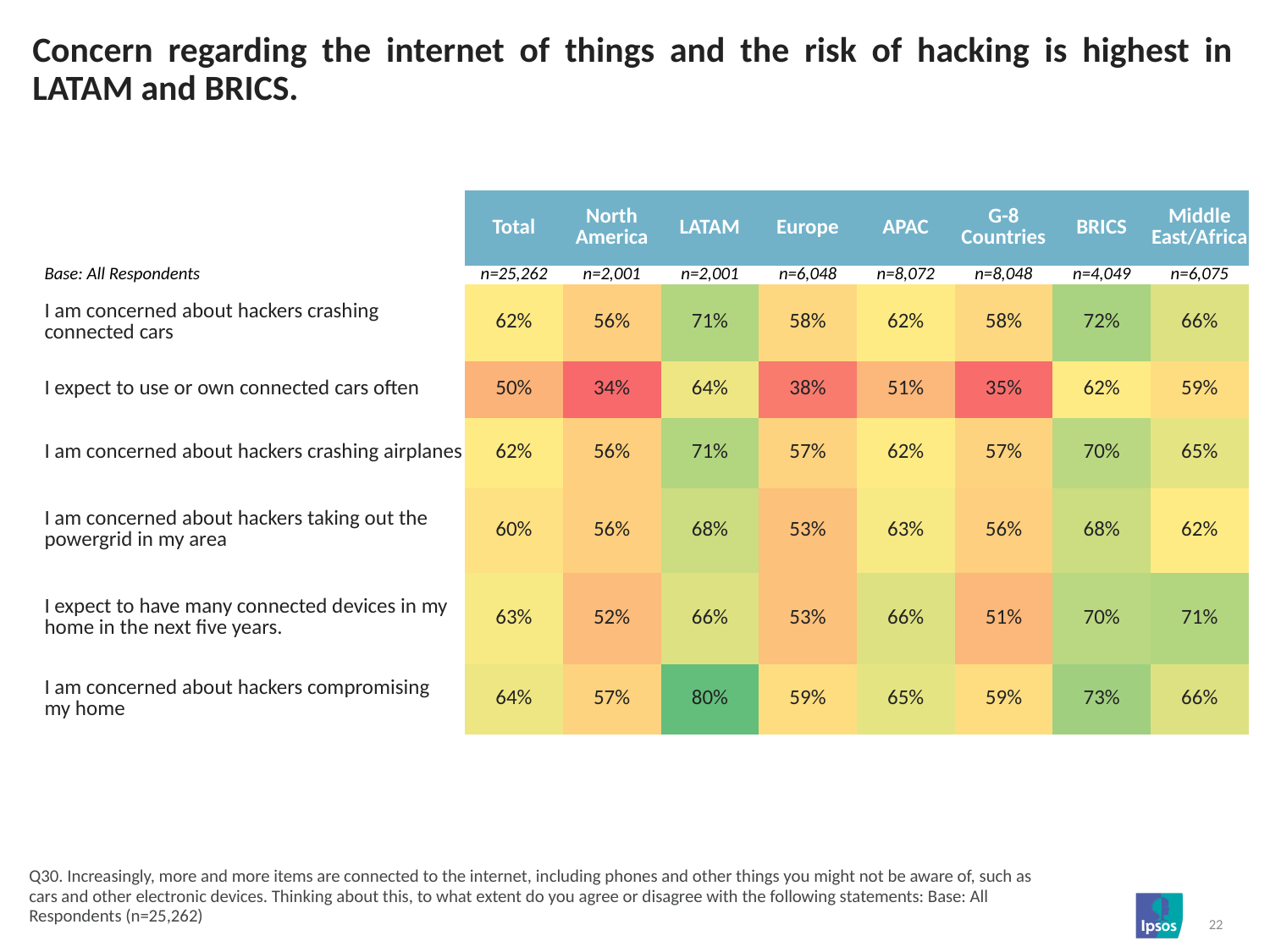

# Concern regarding the internet of things and the risk of hacking is highest in LATAM and BRICS.
|  | Total | North America | LATAM | Europe | APAC | G-8 Countries | BRICS | Middle East/Africa |
| --- | --- | --- | --- | --- | --- | --- | --- | --- |
| Base: All Respondents | n=25,262 | n=2,001 | n=2,001 | n=6,048 | n=8,072 | n=8,048 | n=4,049 | n=6,075 |
| I am concerned about hackers crashing connected cars | 62% | 56% | 71% | 58% | 62% | 58% | 72% | 66% |
| I expect to use or own connected cars often | 50% | 34% | 64% | 38% | 51% | 35% | 62% | 59% |
| I am concerned about hackers crashing airplanes | 62% | 56% | 71% | 57% | 62% | 57% | 70% | 65% |
| I am concerned about hackers taking out the powergrid in my area | 60% | 56% | 68% | 53% | 63% | 56% | 68% | 62% |
| I expect to have many connected devices in my home in the next five years. | 63% | 52% | 66% | 53% | 66% | 51% | 70% | 71% |
| I am concerned about hackers compromising my home | 64% | 57% | 80% | 59% | 65% | 59% | 73% | 66% |
Q30. Increasingly, more and more items are connected to the internet, including phones and other things you might not be aware of, such as cars and other electronic devices. Thinking about this, to what extent do you agree or disagree with the following statements: Base: All Respondents (n=25,262)